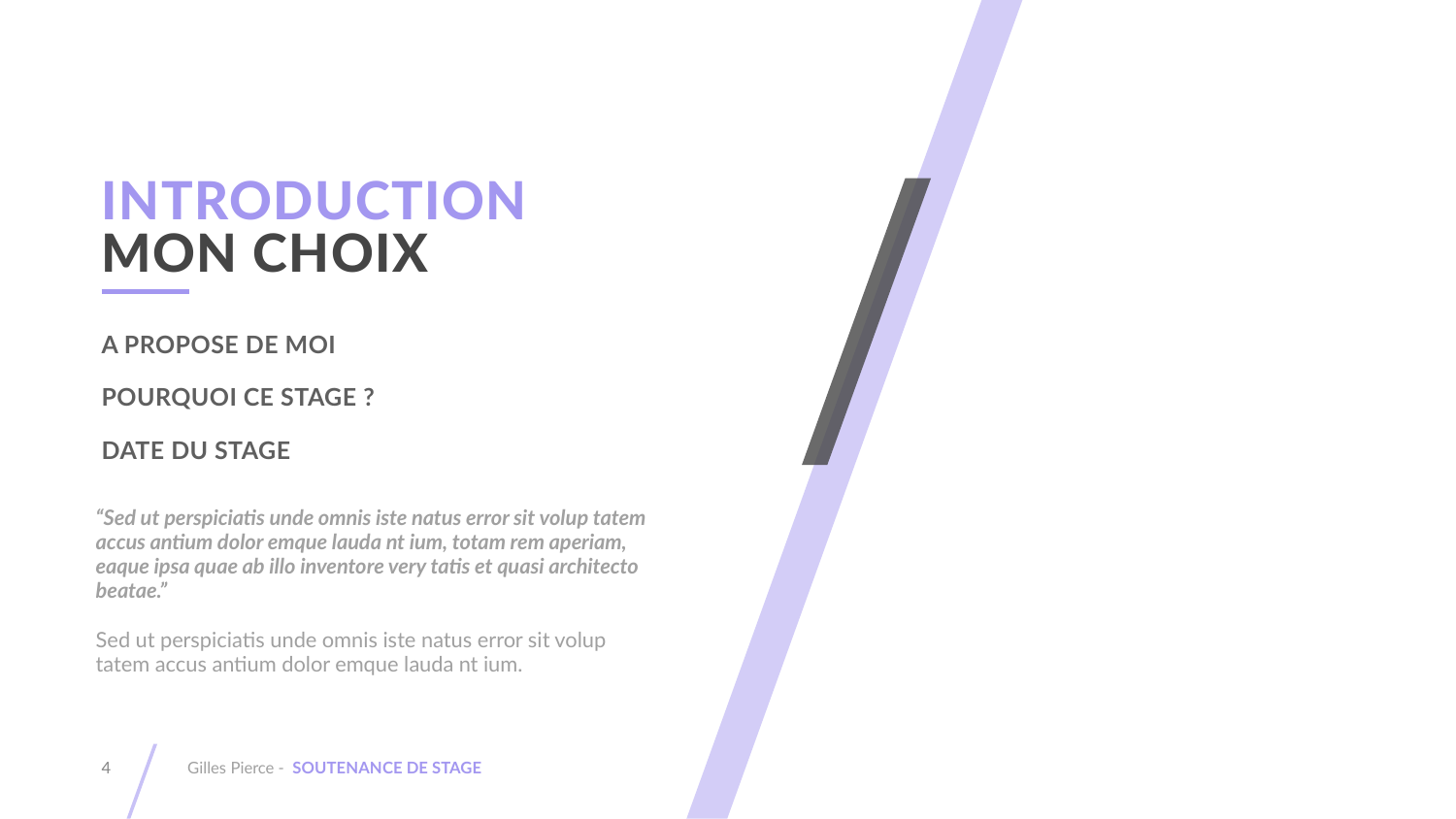

introduction mon choix

A propose de moi
Pourquoi ce stage ?
Date du stage
“Sed ut perspiciatis unde omnis iste natus error sit volup tatem accus antium dolor emque lauda nt ium, totam rem aperiam, eaque ipsa quae ab illo inventore very tatis et quasi architecto beatae.”
Sed ut perspiciatis unde omnis iste natus error sit volup tatem accus antium dolor emque lauda nt ium.